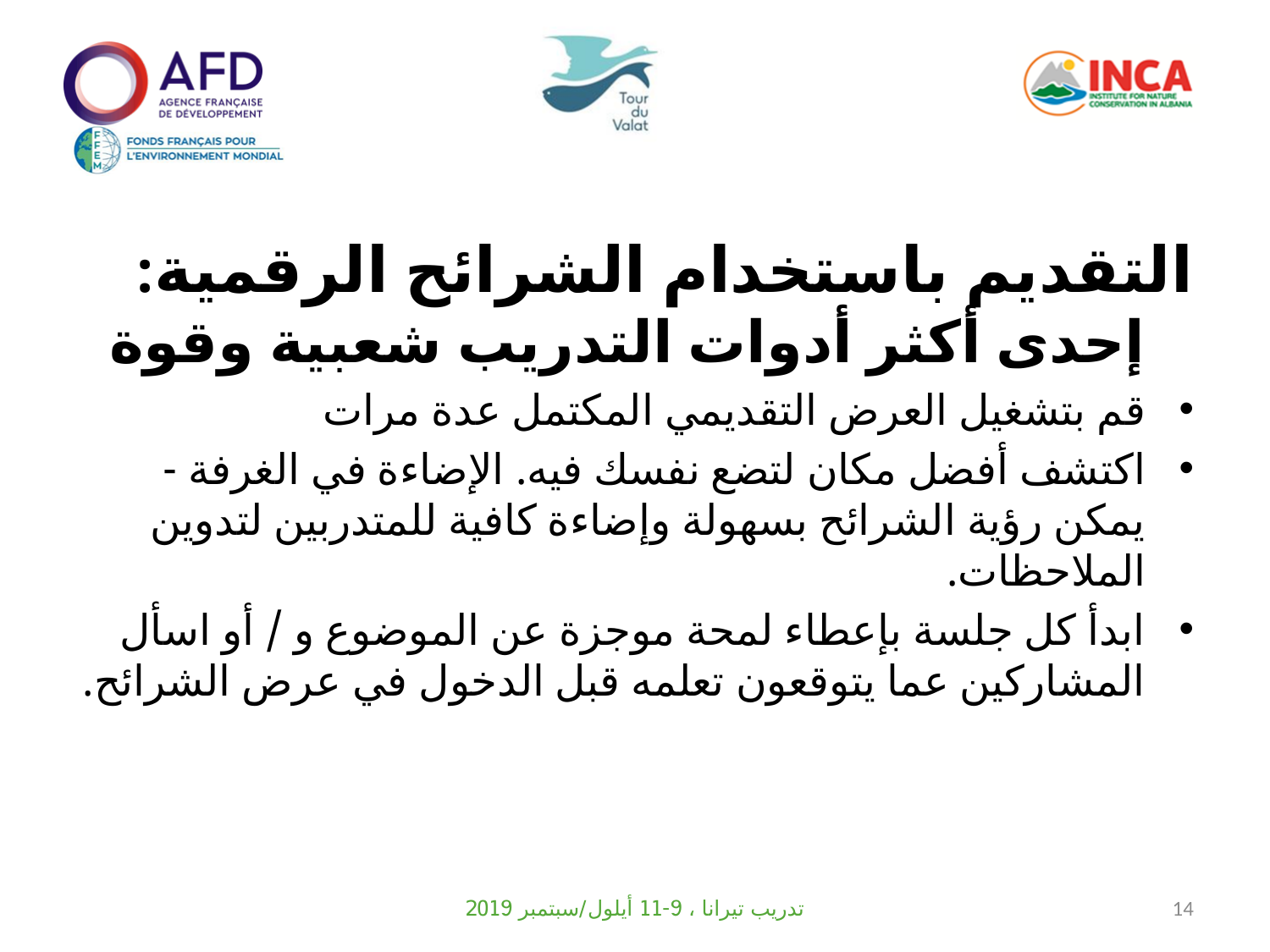

التقديم باستخدام الشرائح الرقمية: إحدى أكثر أدوات التدريب شعبية وقوة
قم بتشغيل العرض التقديمي المكتمل عدة مرات
اكتشف أفضل مكان لتضع نفسك فيه. الإضاءة في الغرفة - يمكن رؤية الشرائح بسهولة وإضاءة كافية للمتدربين لتدوين الملاحظات.
ابدأ كل جلسة بإعطاء لمحة موجزة عن الموضوع و / أو اسأل المشاركين عما يتوقعون تعلمه قبل الدخول في عرض الشرائح.
تدريب تيرانا ، 9-11 أيلول/سبتمبر 2019
14